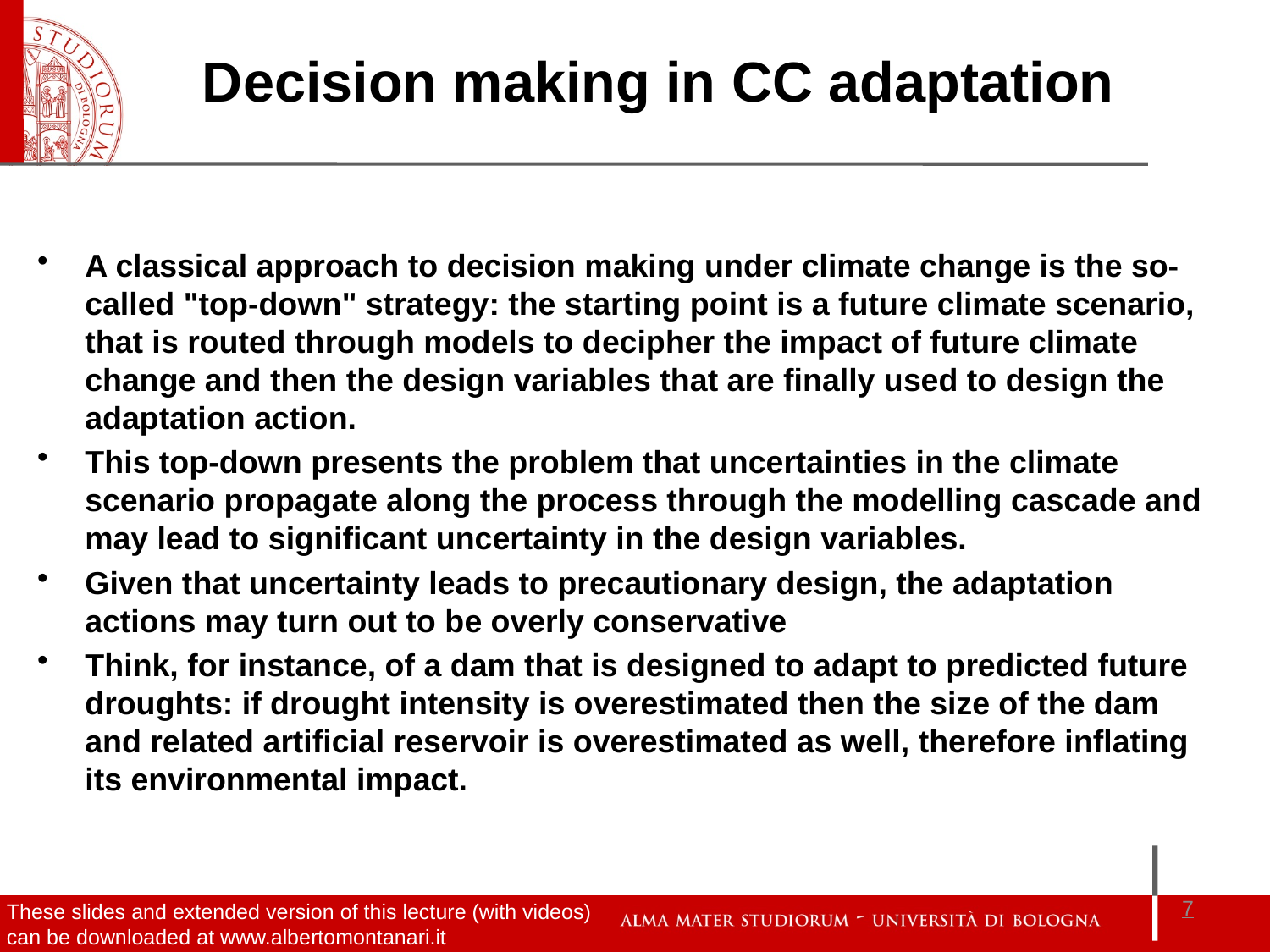

Decision making in CC adaptation
A classical approach to decision making under climate change is the so-called "top-down" strategy: the starting point is a future climate scenario, that is routed through models to decipher the impact of future climate change and then the design variables that are finally used to design the adaptation action.
This top-down presents the problem that uncertainties in the climate scenario propagate along the process through the modelling cascade and may lead to significant uncertainty in the design variables.
Given that uncertainty leads to precautionary design, the adaptation actions may turn out to be overly conservative
Think, for instance, of a dam that is designed to adapt to predicted future droughts: if drought intensity is overestimated then the size of the dam and related artificial reservoir is overestimated as well, therefore inflating its environmental impact.
7